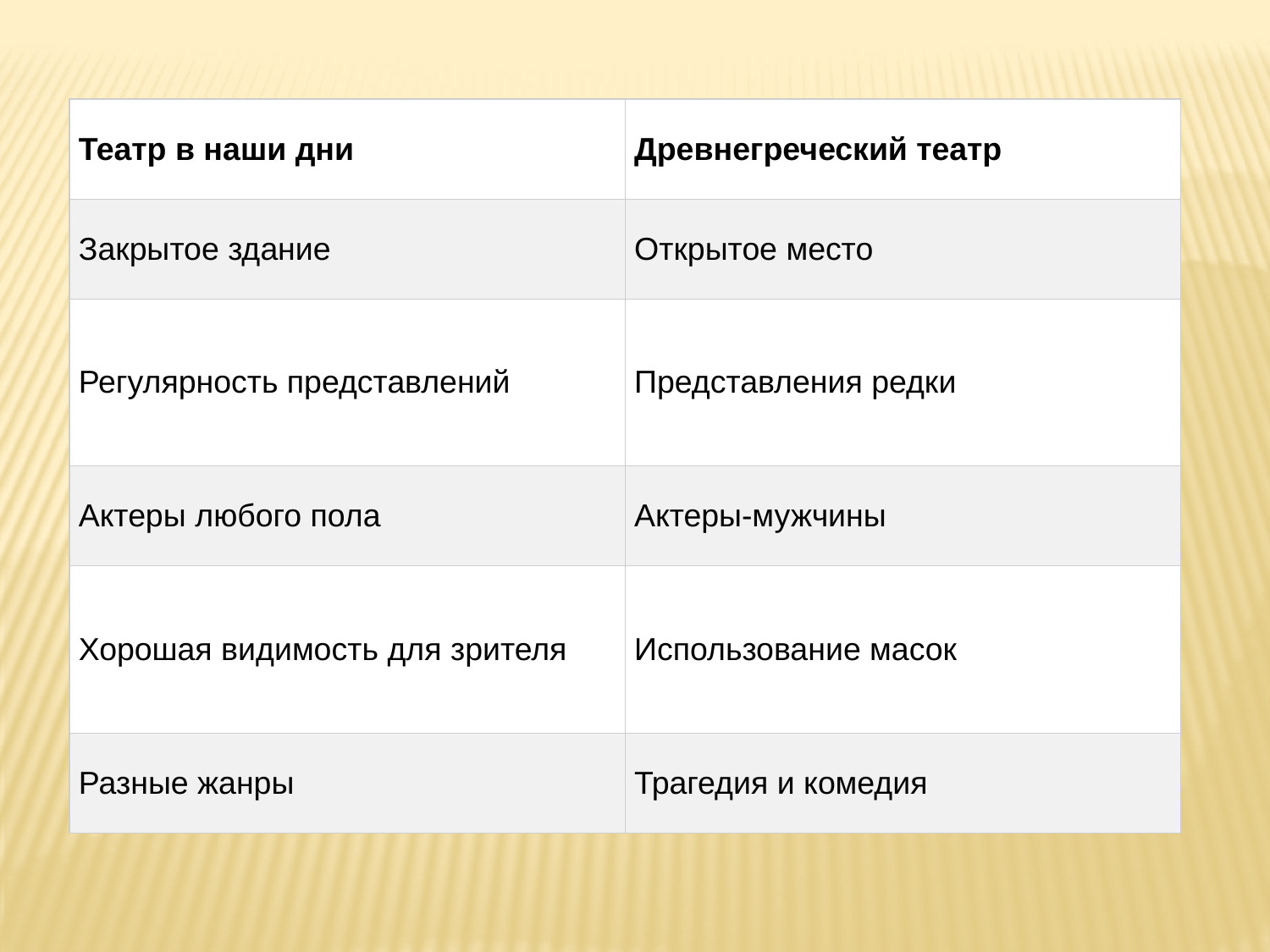

| Театр в наши дни | Древнегреческий театр |
| --- | --- |
| Закрытое здание | Открытое место |
| Регулярность представлений | Представления редки |
| Актеры любого пола | Актеры-мужчины |
| Хорошая видимость для зрителя | Использование масок |
| Разные жанры | Трагедия и комедия |